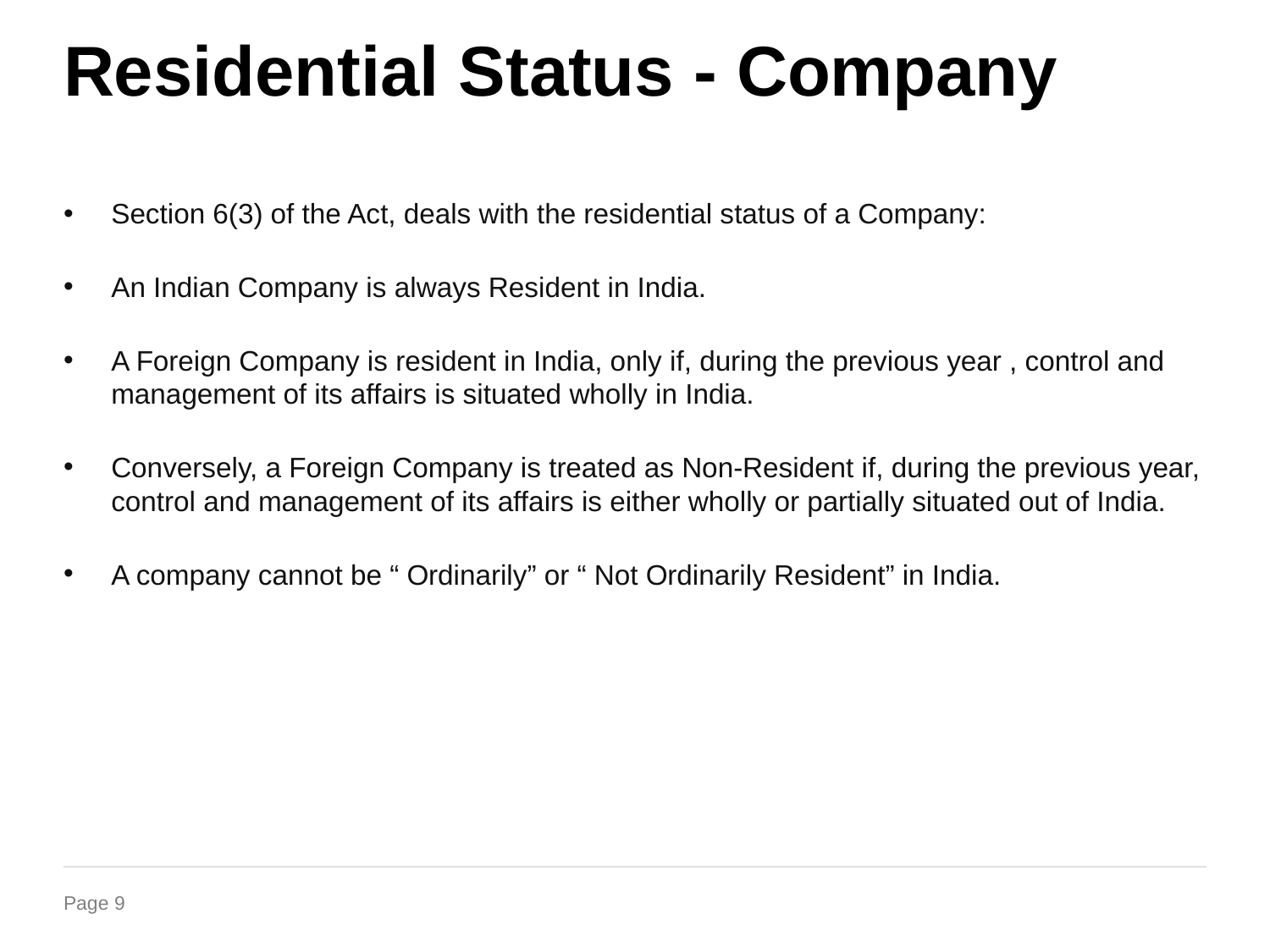

# Residential Status - Company
Section 6(3) of the Act, deals with the residential status of a Company:
An Indian Company is always Resident in India.
A Foreign Company is resident in India, only if, during the previous year , control and management of its affairs is situated wholly in India.
Conversely, a Foreign Company is treated as Non-Resident if, during the previous year, control and management of its affairs is either wholly or partially situated out of India.
A company cannot be “ Ordinarily” or “ Not Ordinarily Resident” in India.